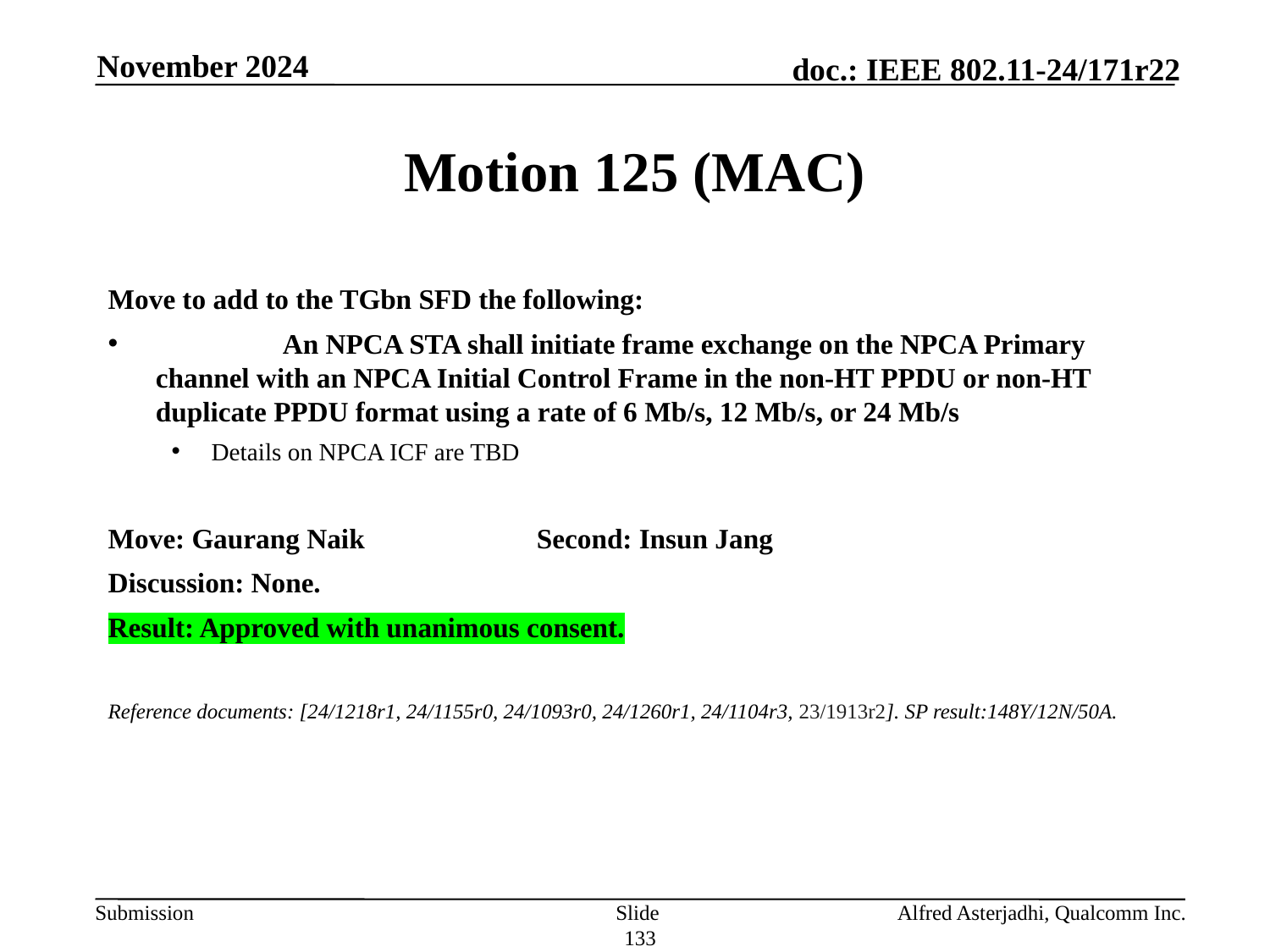

November 2024
# Motion 125 (MAC)
Move to add to the TGbn SFD the following:
	An NPCA STA shall initiate frame exchange on the NPCA Primary channel with an NPCA Initial Control Frame in the non-HT PPDU or non-HT duplicate PPDU format using a rate of 6 Mb/s, 12 Mb/s, or 24 Mb/s
Details on NPCA ICF are TBD

Move: Gaurang Naik		Second: Insun Jang
Discussion: None.
Result: Approved with unanimous consent.

Reference documents: [24/1218r1, 24/1155r0, 24/1093r0, 24/1260r1, 24/1104r3, 23/1913r2]. SP result:148Y/12N/50A.

Slide 133
Alfred Asterjadhi, Qualcomm Inc.